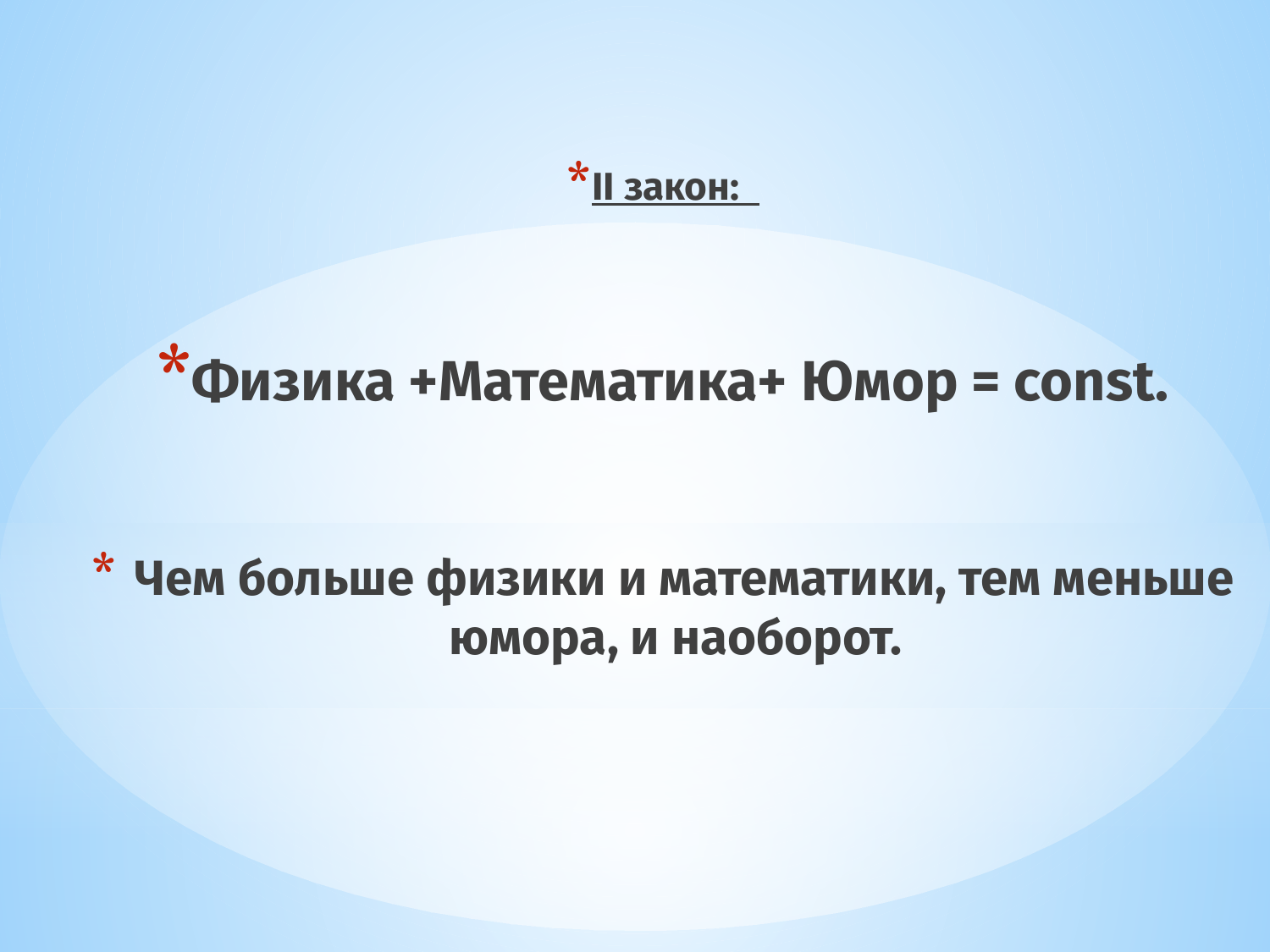

II закон:

Физика +Математика+ Юмор = const.

  Чем больше физики и математики, тем меньше юмора, и наоборот.